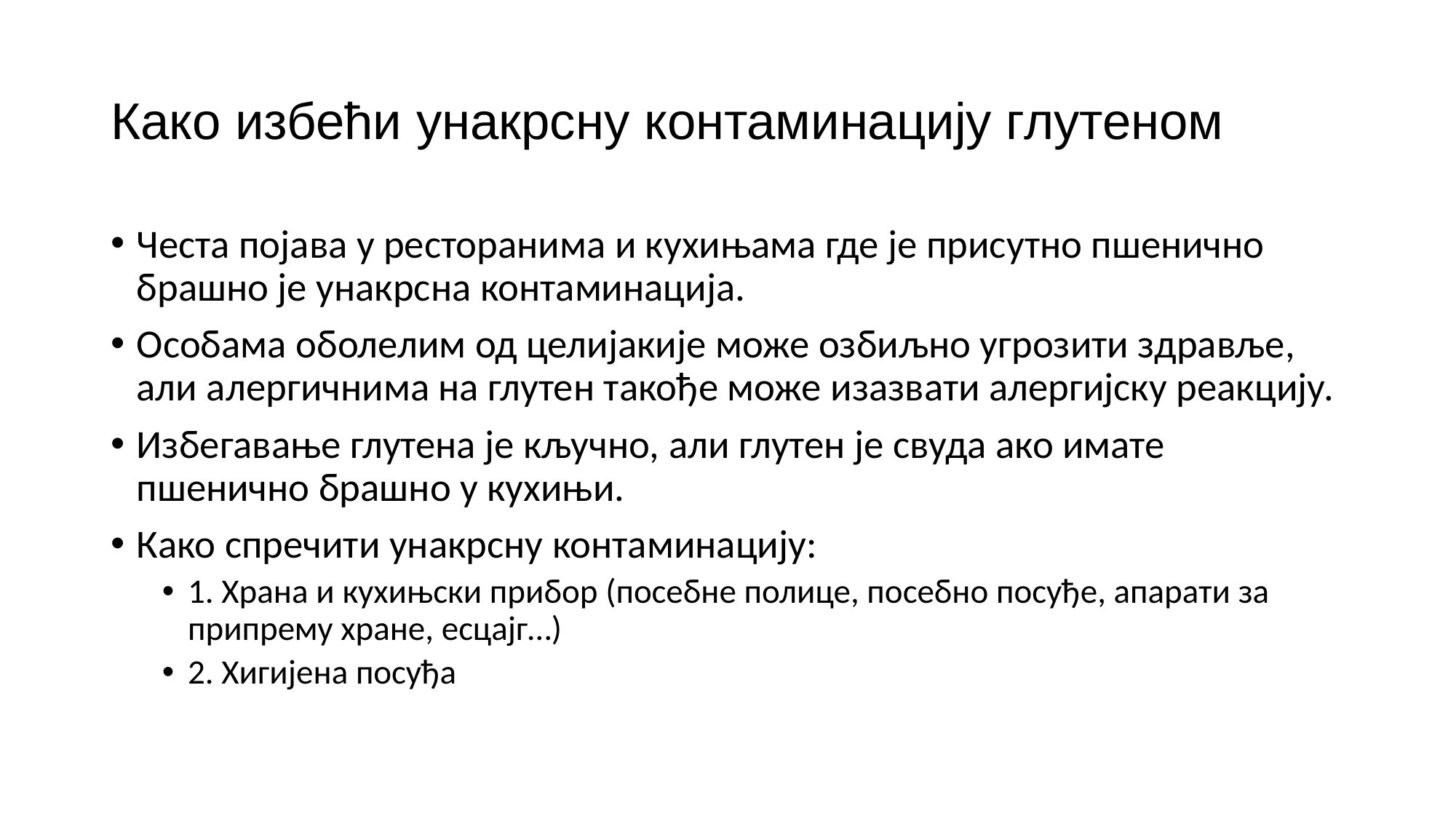

# Како избећи унакрсну контаминацију глутеном
Честа појава у ресторанима и кухињама где је присутно пшенично брашно је унакрсна контаминација.
Особама оболелим од целијакије може озбиљно угрозити здравље, али алергичнима на глутен такође може изазвати алергијску реакцију.
Избегавање глутена је кључно, али глутен је свуда ако имате пшенично брашно у кухињи.
Како спречити унакрсну контаминацију:
1. Храна и кухињски прибор (посебне полице, посебно посуђе, апарати за припрему хране, есцајг…)
2. Хигијена посуђа